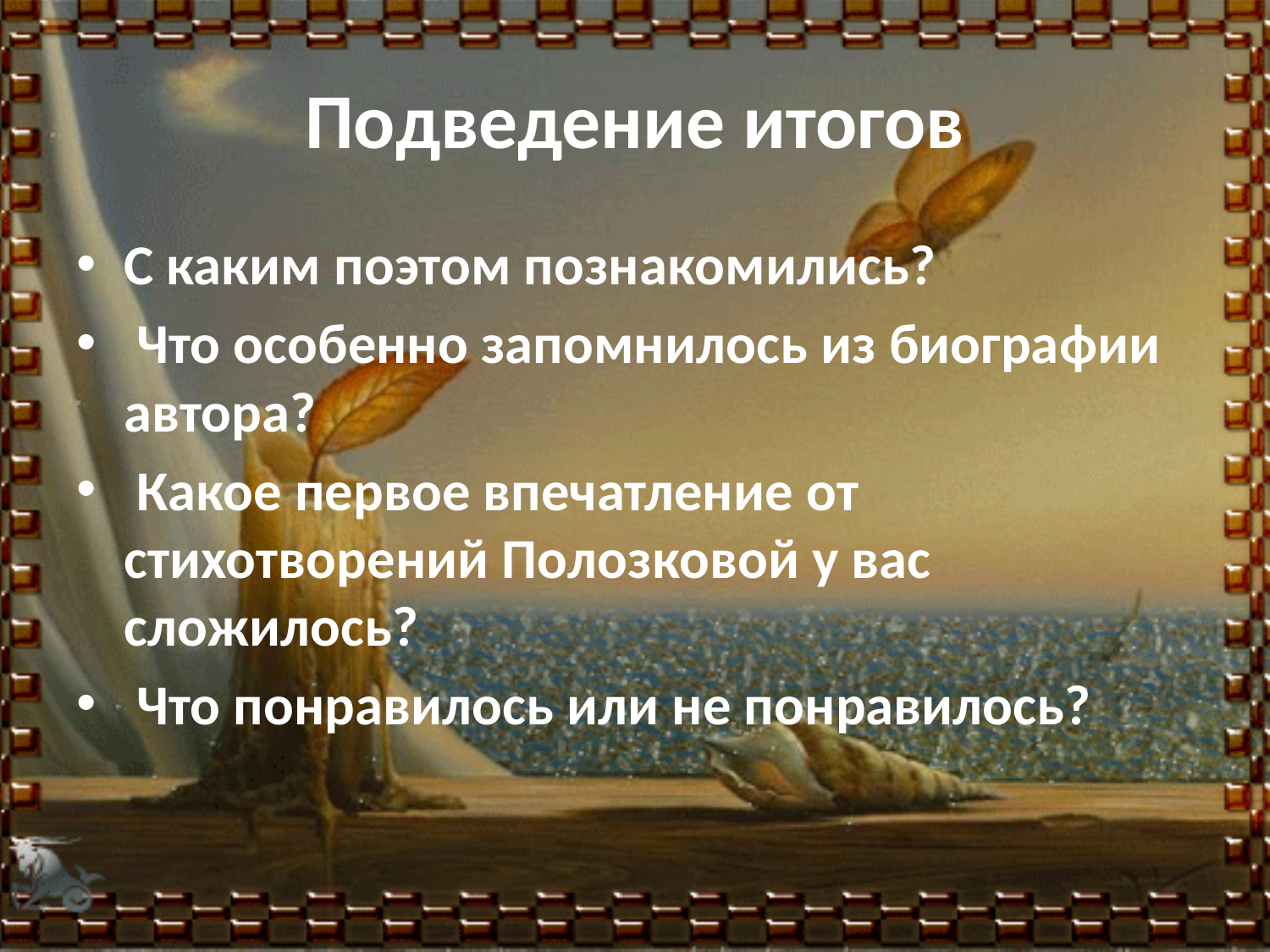

# Подведение итогов
С каким поэтом познакомились?
 Что особенно запомнилось из биографии автора?
 Какое первое впечатление от стихотворений Полозковой у вас сложилось?
 Что понравилось или не понравилось?